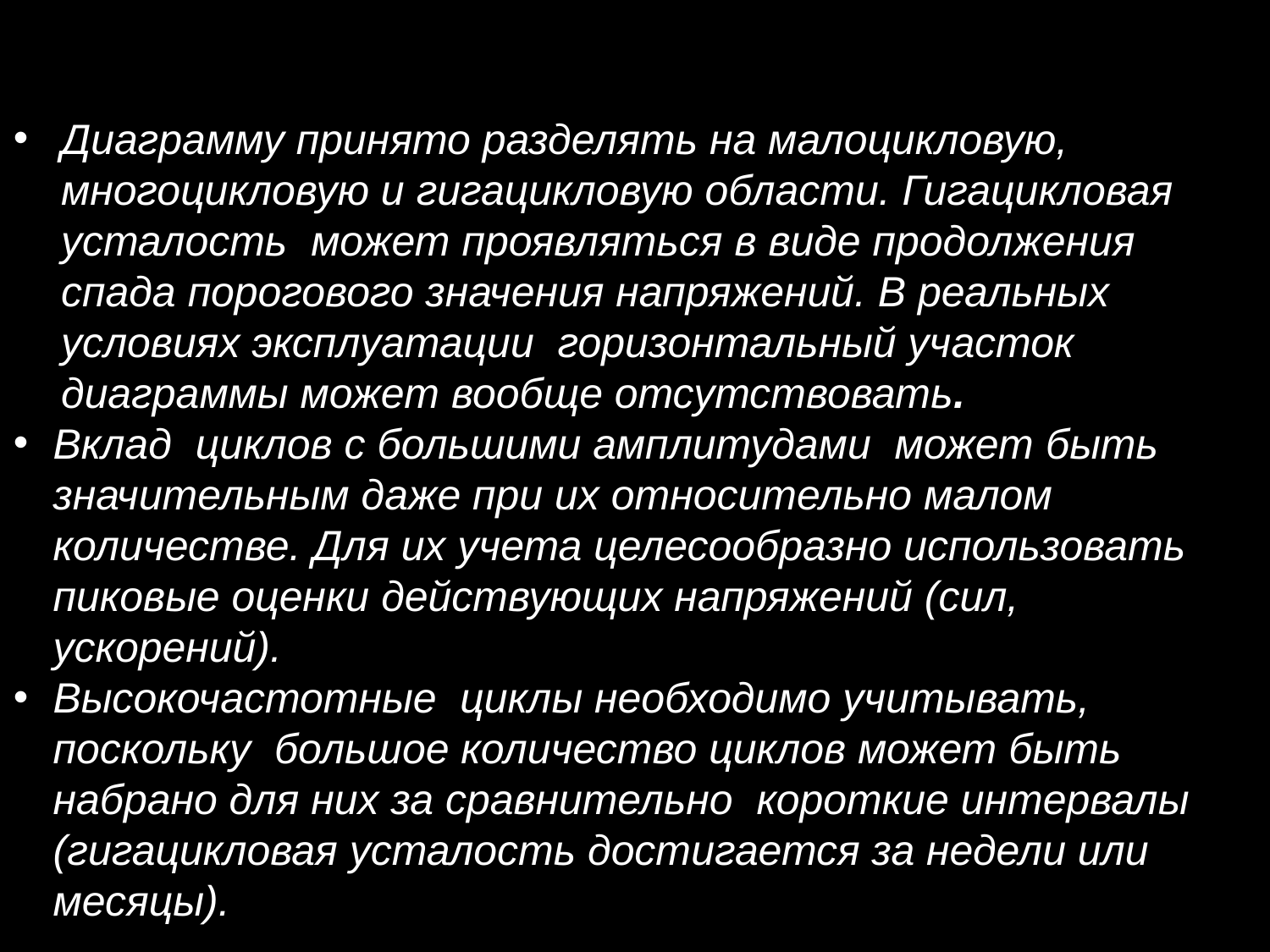

Диаграмму принято разделять на малоцикловую, многоцикловую и гигацикловую области. Гигацикловая усталость  может проявляться в виде продолжения спада порогового значения напряжений. В реальных условиях эксплуатации  горизонтальный участок  диаграммы может вообще отсутствовать.
Вклад  циклов с большими амплитудами  может быть значительным даже при их относительно малом количестве. Для их учета целесообразно использовать пиковые оценки действующих напряжений (сил, ускорений).
Высокочастотные  циклы необходимо учитывать, поскольку  большое количество циклов может быть набрано для них за сравнительно  короткие интервалы (гигацикловая усталость достигается за недели или месяцы).